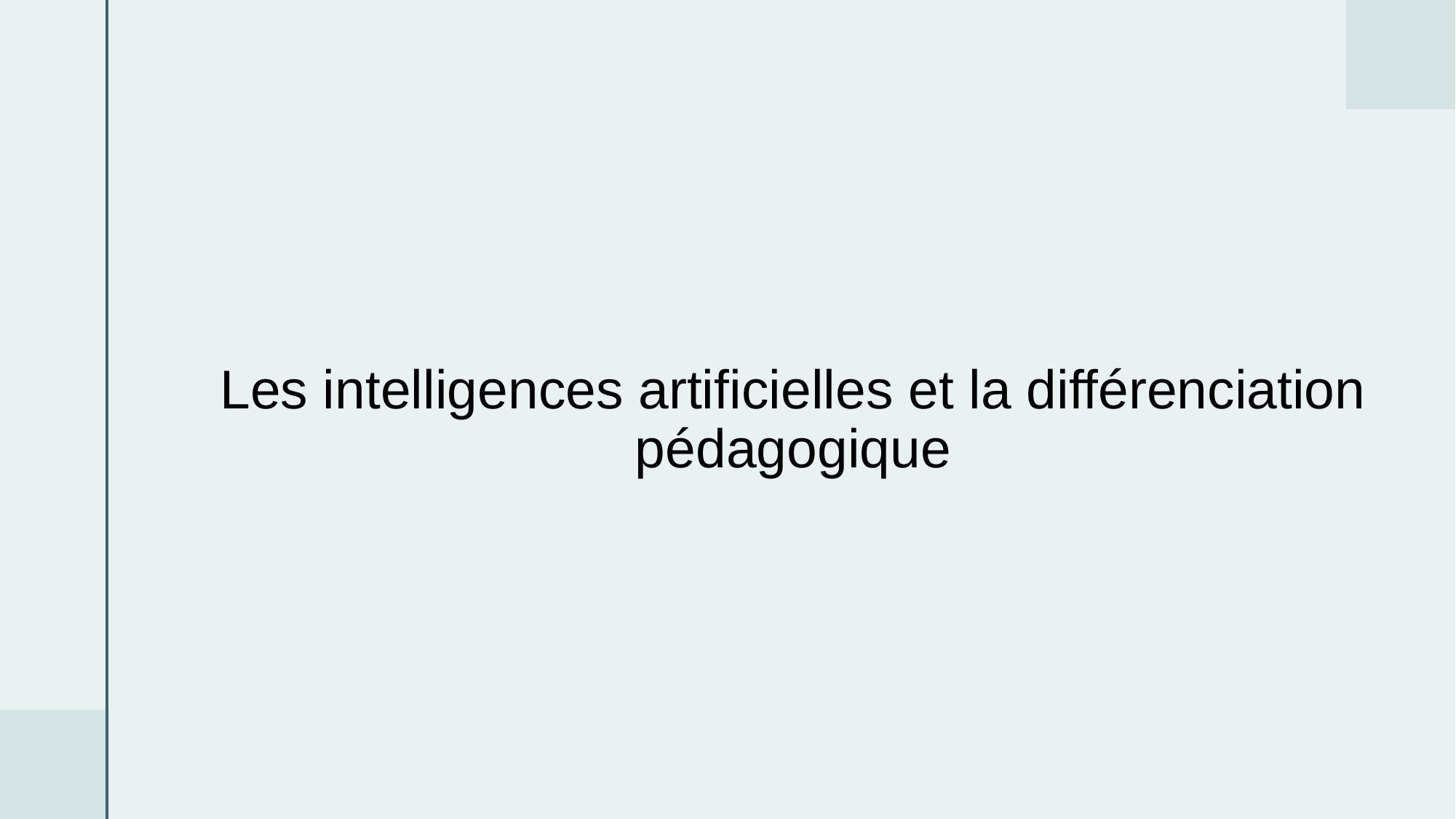

# Les intelligences artificielles et la différenciation pédagogique